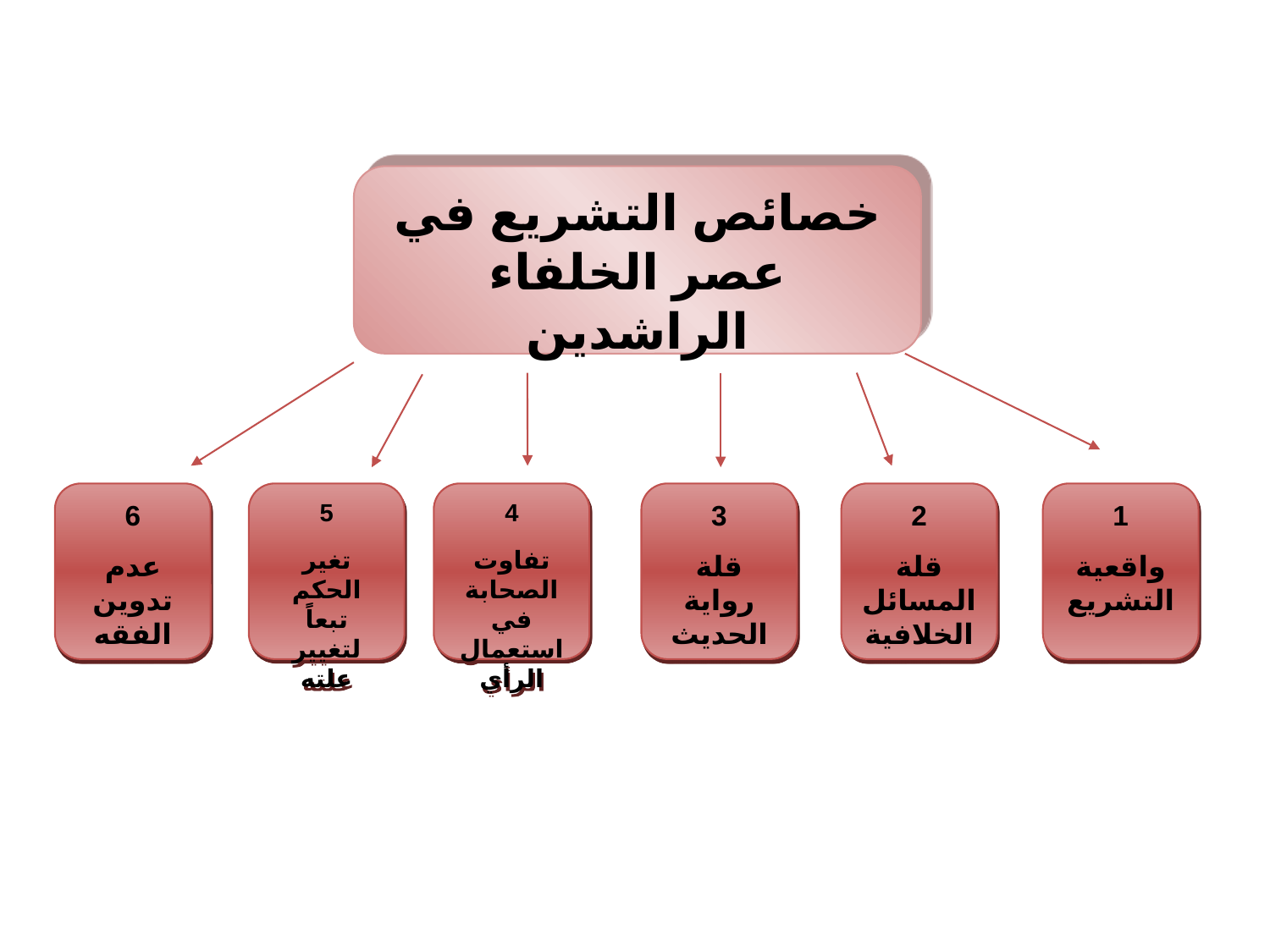

خصائص التشريع في عصر الخلفاء الراشدين
6
عدم تدوين الفقه
5
تغير الحكم تبعاً لتغيير علته
4
تفاوت الصحابة في استعمال الرأي
3
قلة رواية الحديث
2
قلة المسائل الخلافية
1
واقعية التشريع